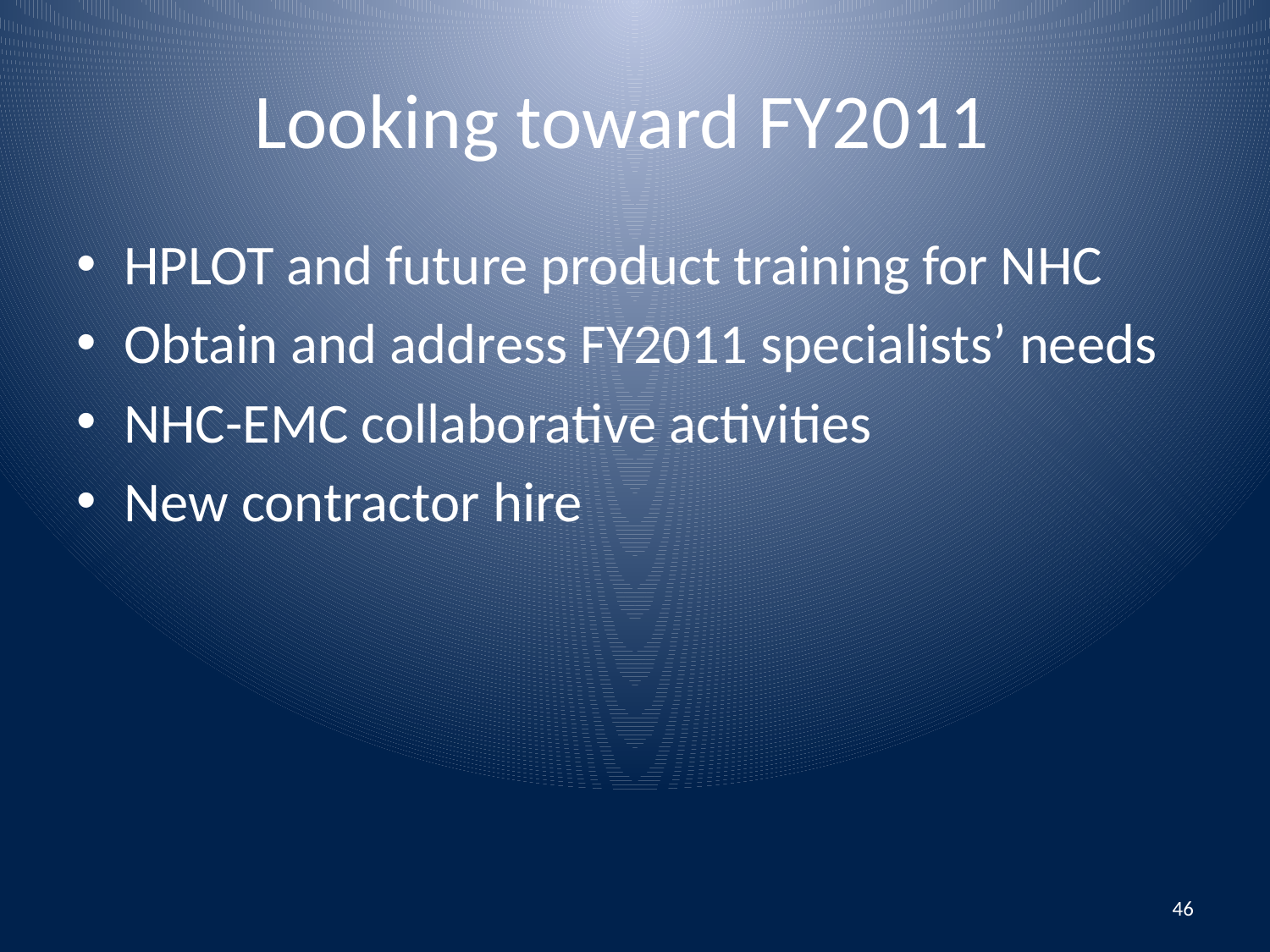

# Looking toward FY2011
HPLOT and future product training for NHC
Obtain and address FY2011 specialists’ needs
NHC-EMC collaborative activities
New contractor hire
46